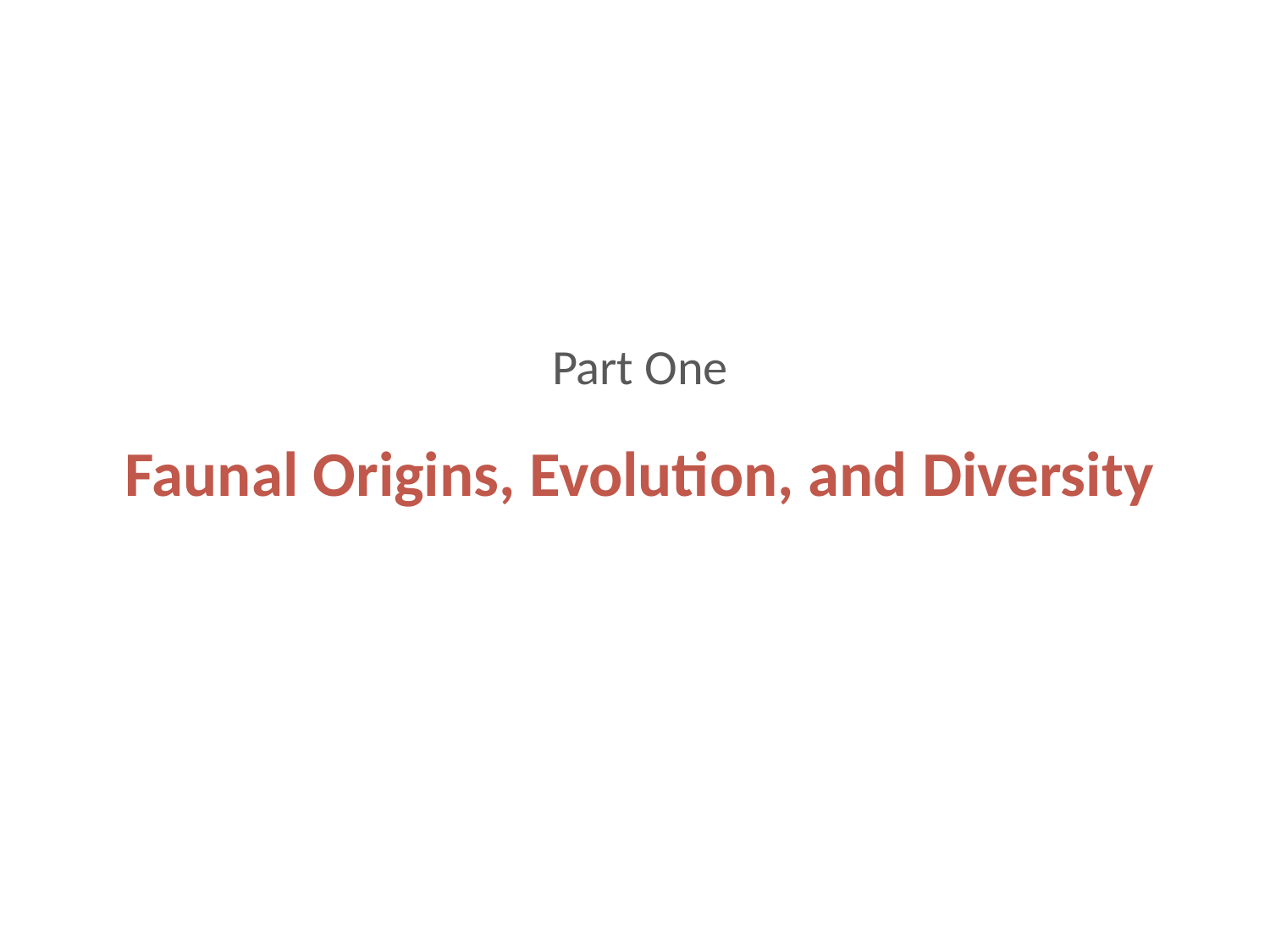

Part One
# Faunal Origins, Evolution, and Diversity